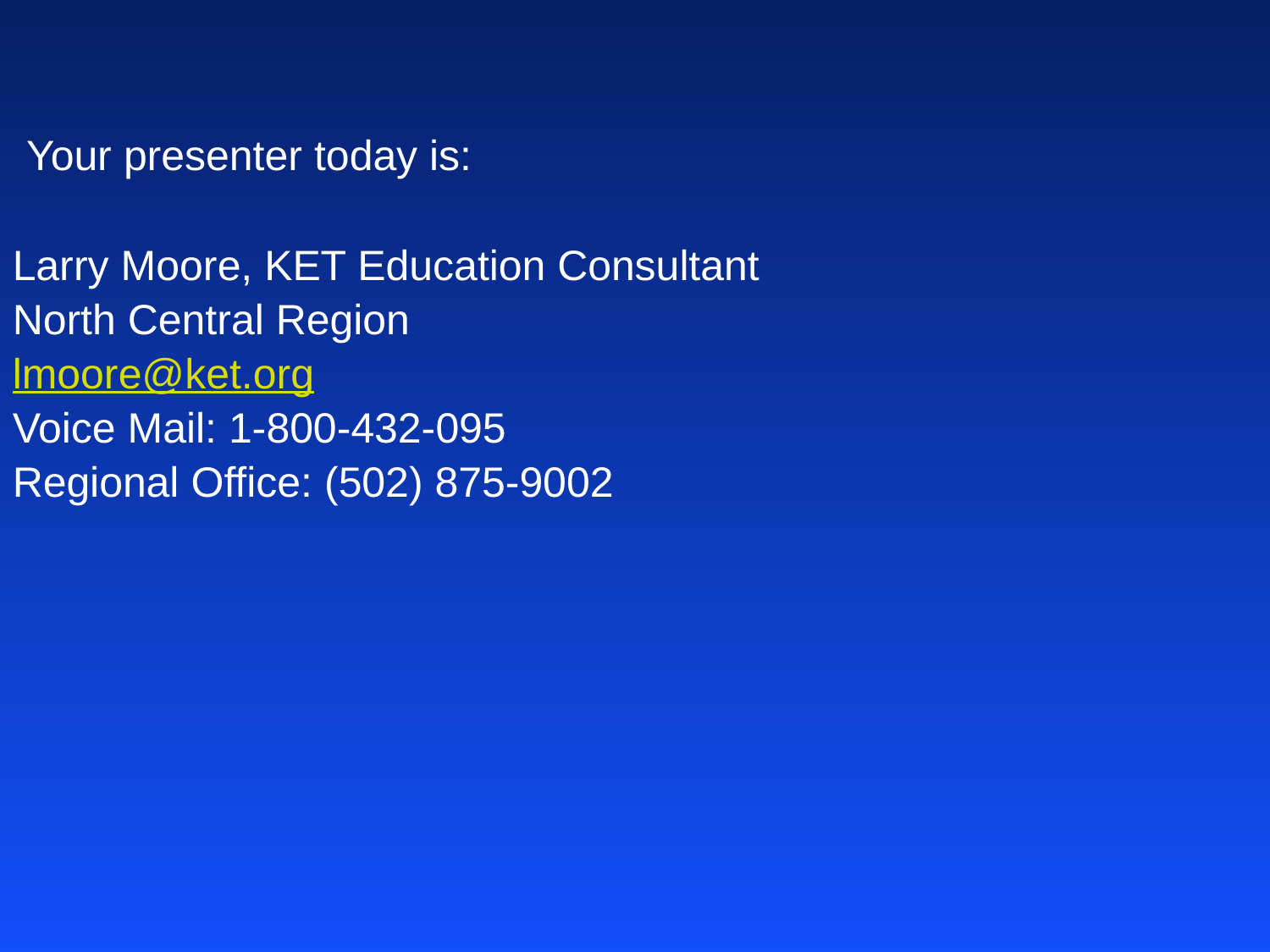

Your presenter today is:

Larry Moore, KET Education Consultant
North Central Region
lmoore@ket.org
Voice Mail: 1-800-432-095
Regional Office: (502) 875-9002